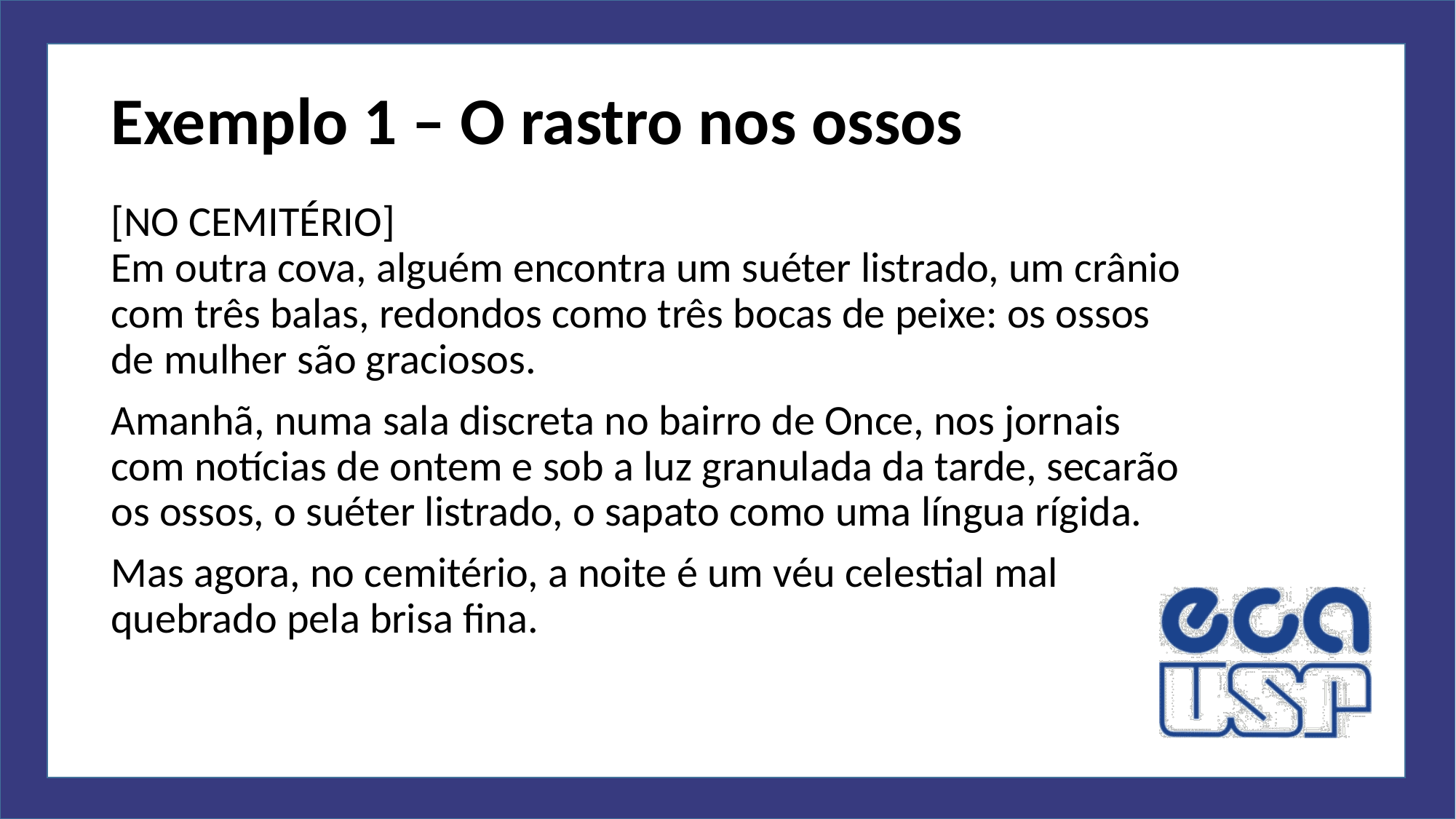

# Exemplo 1 – O rastro nos ossos
[NO CEMITÉRIO]
Em outra cova, alguém encontra um suéter listrado, um crânio com três balas, redondos como três bocas de peixe: os ossos de mulher são graciosos.
Amanhã, numa sala discreta no bairro de Once, nos jornais com notícias de ontem e sob a luz granulada da tarde, secarão os ossos, o suéter listrado, o sapato como uma língua rígida.
Mas agora, no cemitério, a noite é um véu celestial mal quebrado pela brisa fina.